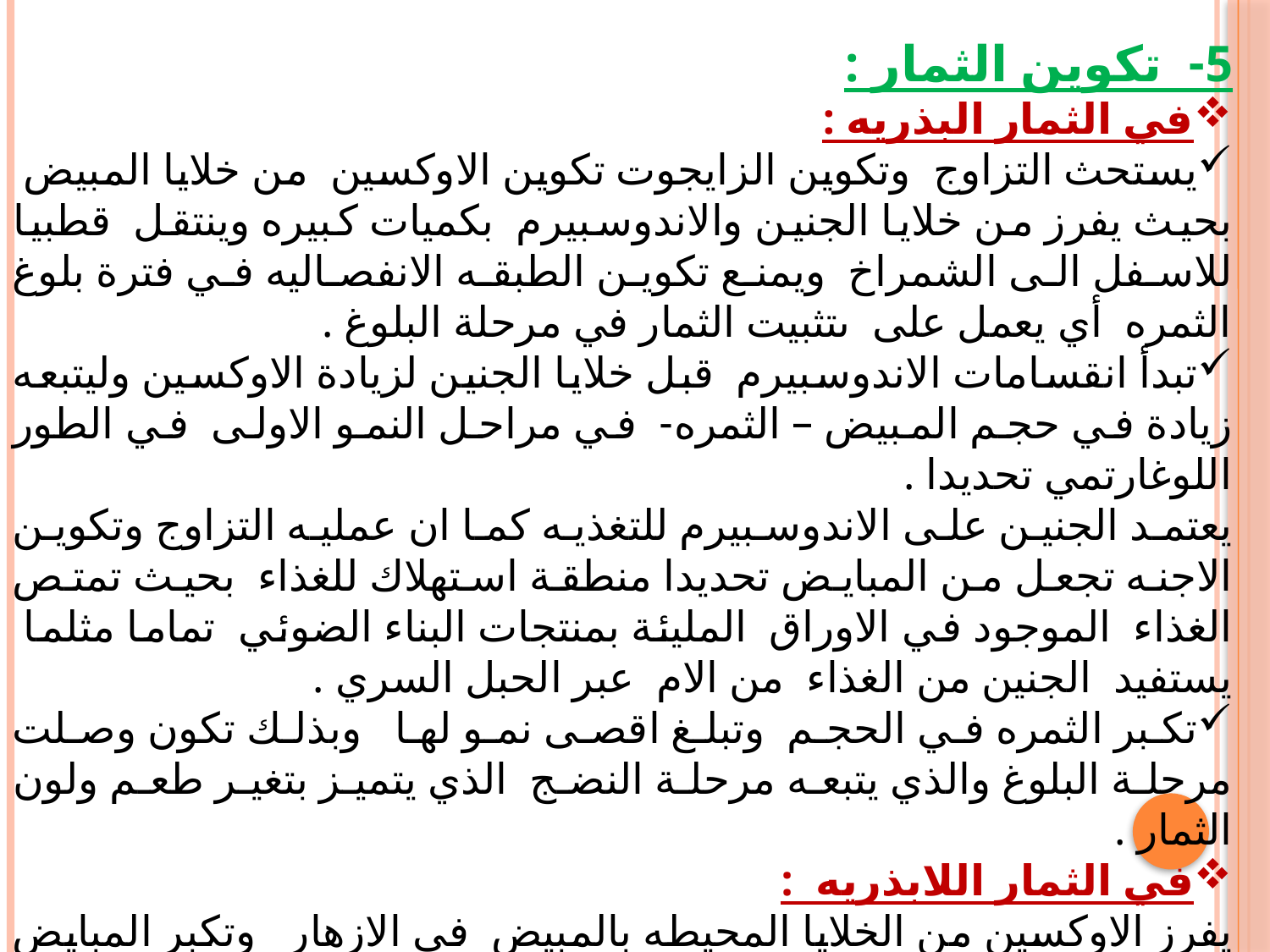

5-  تكوين الثمار :
في الثمار البذريه :
يستحث التزاوج  وتكوين الزايجوت تكوين الاوكسين  من خلايا المبيض  بحيث يفرز من خلايا الجنين والاندوسبيرم  بكميات كبيره وينتقل  قطبيا للاسفل الى الشمراخ  ويمنع تكوين الطبقه الانفصاليه في فترة بلوغ الثمره  أي يعمل على  ىتثبيت الثمار في مرحلة البلوغ .
تبدأ انقسامات الاندوسبيرم  قبل خلايا الجنين لزيادة الاوكسين وليتبعه زيادة في حجم المبيض – الثمره-  في مراحل النمو الاولى  في الطور اللوغارتمي تحديدا .
يعتمد الجنين على الاندوسبيرم للتغذيه كما ان عمليه التزاوج وتكوين الاجنه تجعل من المبايض تحديدا منطقة استهلاك للغذاء  بحيث تمتص الغذاء  الموجود في الاوراق  المليئة بمنتجات البناء الضوئي  تماما مثلما  يستفيد  الجنين من الغذاء  من الام  عبر الحبل السري .
تكبر الثمره في الحجم  وتبلغ اقصى نمو لها   وبذلك تكون وصلت مرحلة البلوغ والذي يتبعه مرحلة النضج  الذي يتميز بتغير طعم ولون الثمار .
في الثمار اللابذريه  :
يفرز الاوكسين من الخلايا المحيطه بالمبيض  في الازهار   وتكبر المبايض في الحجم وتصل لمرحلة البلوغ الذي يتبعه النضج لاحقا .